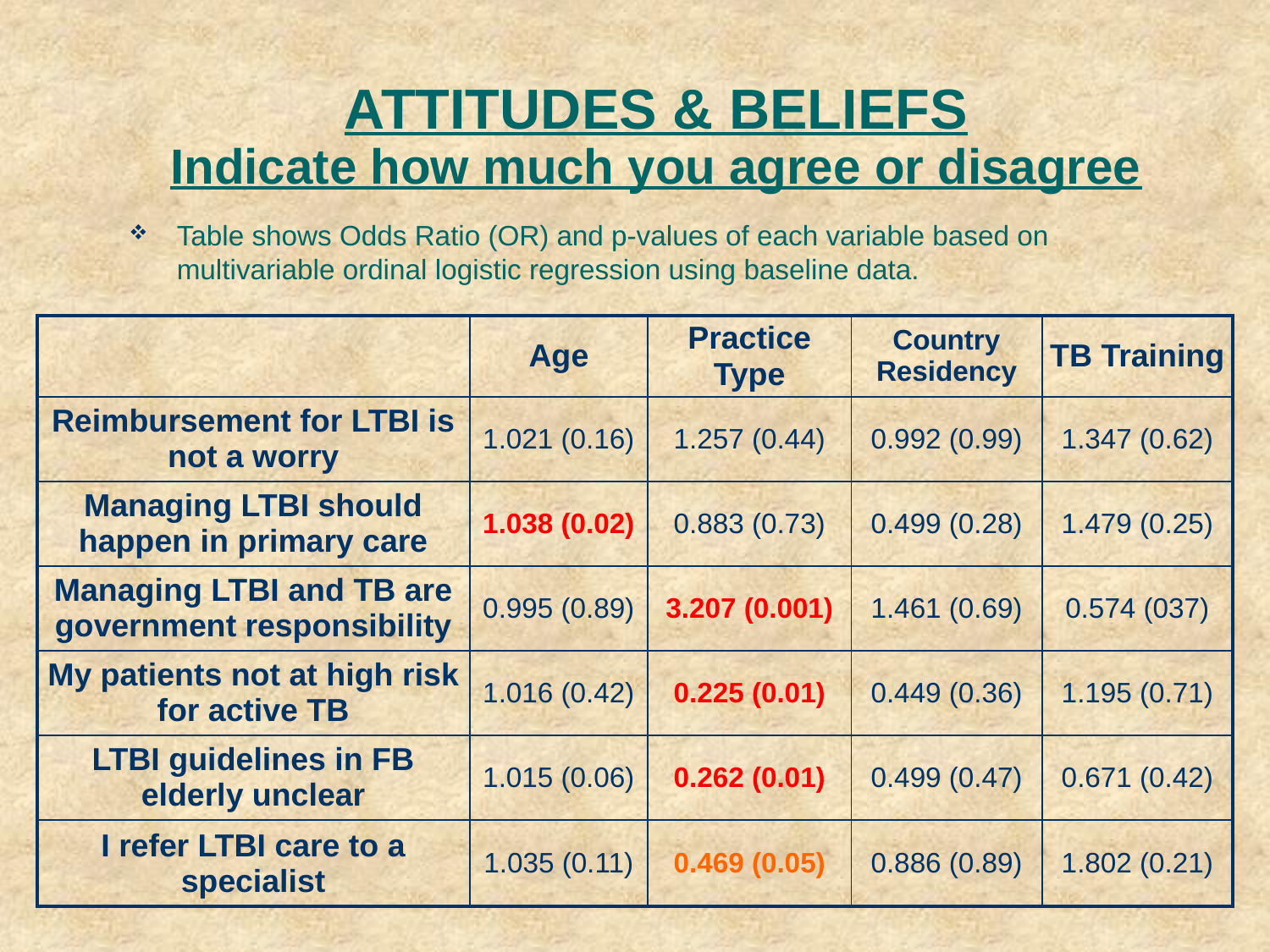

# ATTITUDES & BELIEFS Indicate how much you agree or disagree
Table shows Odds Ratio (OR) and p-values of each variable based on multivariable ordinal logistic regression using baseline data.
|  | Age | Practice Type | Country Residency | TB Training |
| --- | --- | --- | --- | --- |
| Reimbursement for LTBI is not a worry | 1.021 (0.16) | 1.257 (0.44) | 0.992 (0.99) | 1.347 (0.62) |
| Managing LTBI should happen in primary care | 1.038 (0.02) | 0.883 (0.73) | 0.499 (0.28) | 1.479 (0.25) |
| Managing LTBI and TB are government responsibility | 0.995 (0.89) | 3.207 (0.001) | 1.461 (0.69) | 0.574 (037) |
| My patients not at high risk for active TB | 1.016 (0.42) | 0.225 (0.01) | 0.449 (0.36) | 1.195 (0.71) |
| LTBI guidelines in FB elderly unclear | 1.015 (0.06) | 0.262 (0.01) | 0.499 (0.47) | 0.671 (0.42) |
| I refer LTBI care to a specialist | 1.035 (0.11) | 0.469 (0.05) | 0.886 (0.89) | 1.802 (0.21) |